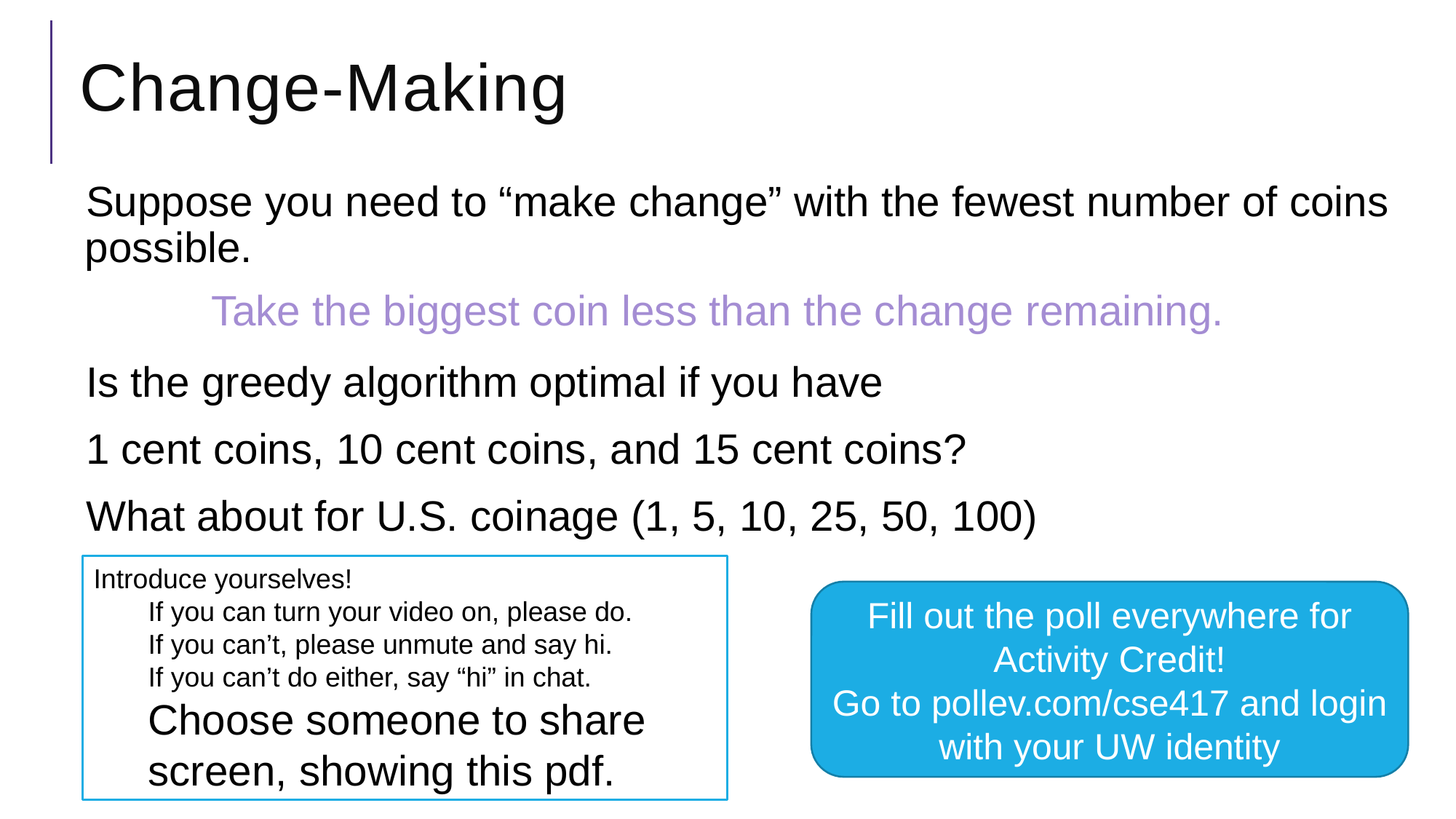

# Change-Making
Suppose you need to “make change” with the fewest number of coins possible.

Is the greedy algorithm optimal if you have
1 cent coins, 10 cent coins, and 15 cent coins?
What about for U.S. coinage (1, 5, 10, 25, 50, 100)
Take the biggest coin less than the change remaining.
Introduce yourselves!
If you can turn your video on, please do.
If you can’t, please unmute and say hi.
If you can’t do either, say “hi” in chat.
Choose someone to share screen, showing this pdf.
Fill out the poll everywhere for Activity Credit!
Go to pollev.com/cse417 and login with your UW identity